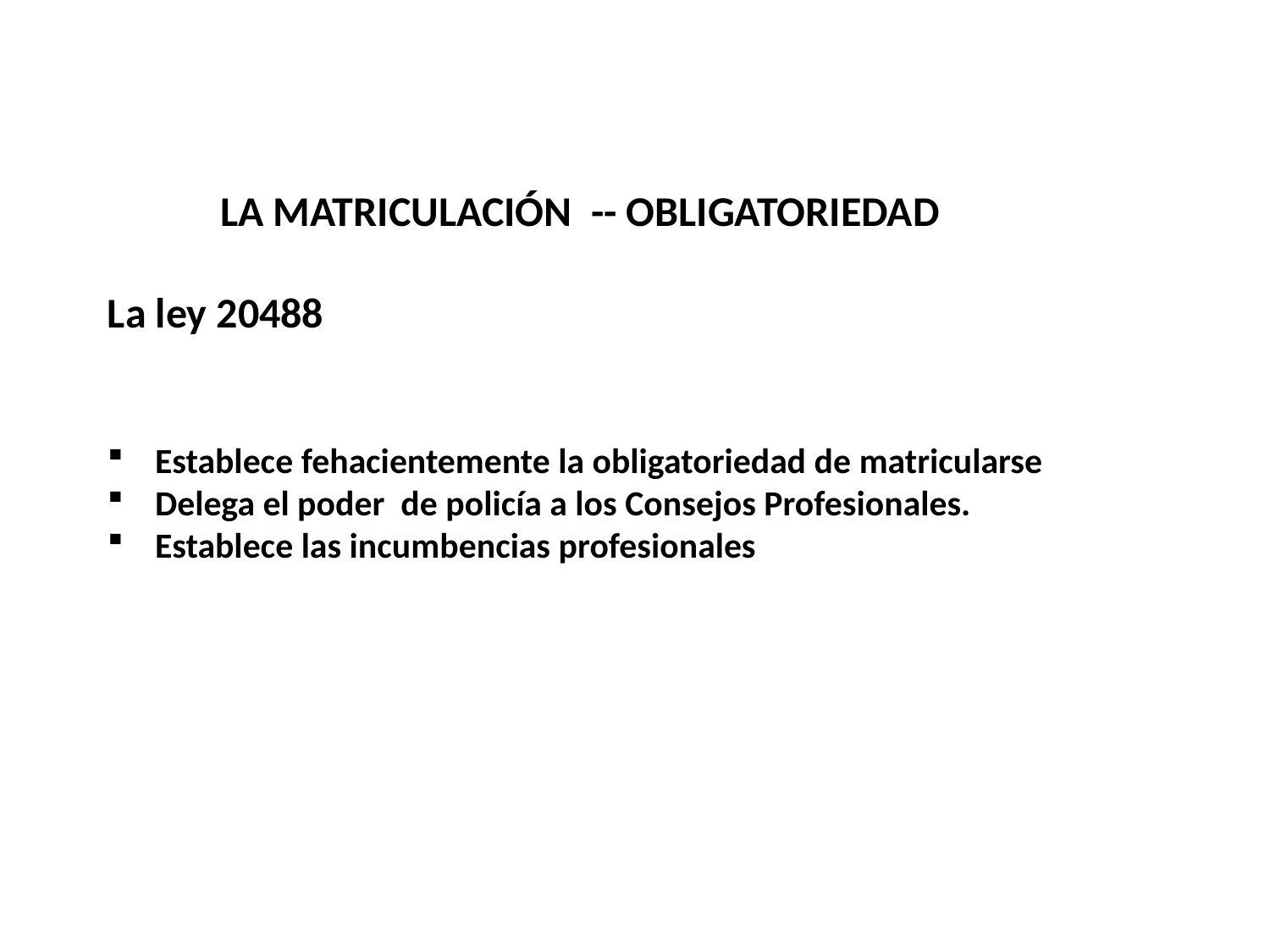

LA MATRICULACIÓN  -- OBLIGATORIEDAD

La ley 20488

Establece fehacientemente la obligatoriedad de matricularse
Delega el poder  de policía a los Consejos Profesionales.
Establece las incumbencias profesionales